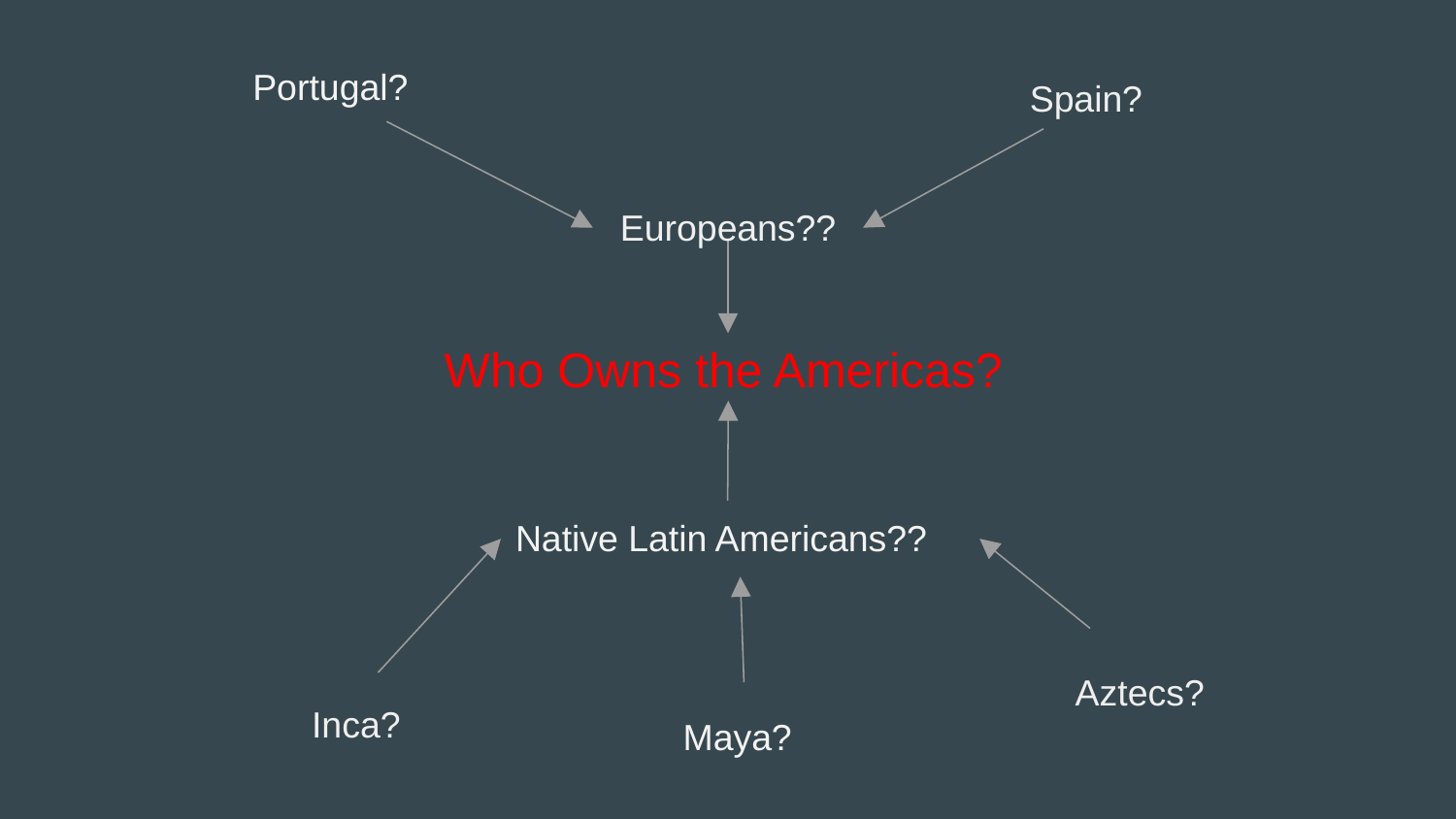

Portugal?
Spain?
Europeans??
Who Owns the Americas?
Native Latin Americans??
Aztecs?
Inca?
Maya?